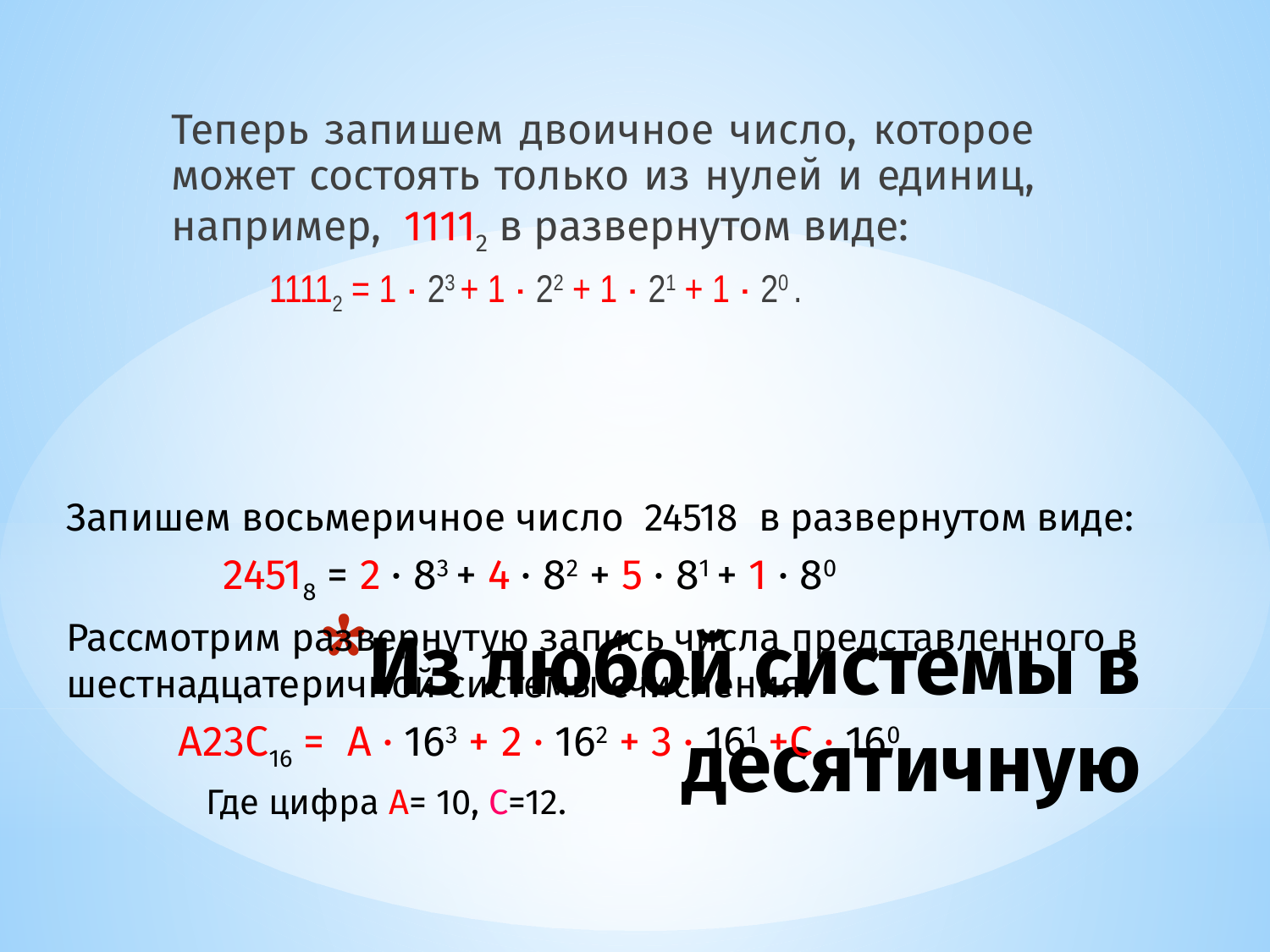

Теперь запишем двоичное число, которое может состоять только из нулей и единиц, например,  11112 в развернутом виде:
           11112 = 1 · 23 + 1 · 22 + 1 · 21 + 1 · 20 .

Запишем восьмеричное число  24518  в развернутом виде:
              24518 = 2 · 83 + 4 · 82 + 5 · 81 + 1 · 80
Рассмотрим развернутую запись числа представленного в шестнадцатеричной системы счисления:
          А23С16 =  А · 163 + 2 · 162 + 3 · 161 +С · 160
               Где цифра А= 10, С=12.
# Из любой системы в десятичную